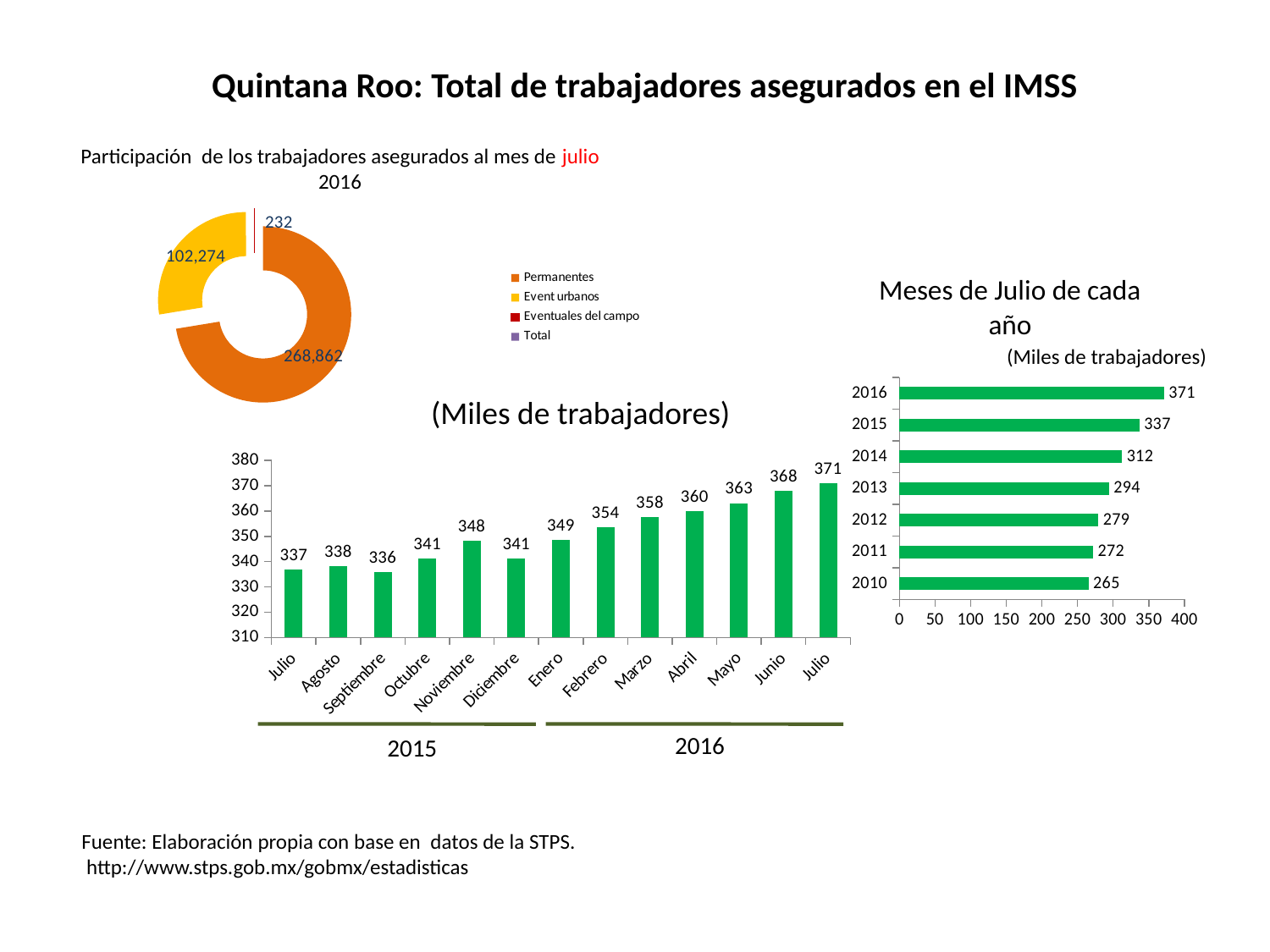

Quintana Roo: Total de trabajadores asegurados en el IMSS
Participación  de los trabajadores asegurados al mes de julio 2016

[unsupported chart]

Meses de Julio de cada año
(Miles de trabajadores)

### Chart

| Category |  |
|---|---|
| 2010 | 265.3859999999998 |
| 2011 | 271.78399999999965 |
| 2012 | 279.35 |
| 2013 | 294.2059999999998 |
| 2014 | 312.399 |
| 2015 | 336.98099999999965 |
| 2016 | 371.368 |
(Miles de trabajadores)

### Chart

| Category |  |
|---|---|
| Julio | 336.98099999999965 |
| Agosto | 338.175 |
| Septiembre | 335.749 |
| Octubre | 341.33199999999965 |
| Noviembre | 348.118 |
| Diciembre | 341.29099999999966 |
| Enero | 348.63299999999975 |
| Febrero | 353.634 |
| Marzo | 357.584 |
| Abril | 359.875 |
| Mayo | 363.09899999999965 |
| Junio | 368.0 |
| Julio | 371.0 |
2016
2015
Fuente: Elaboración propia con base en  datos de la STPS.
 http://www.stps.gob.mx/gobmx/estadisticas